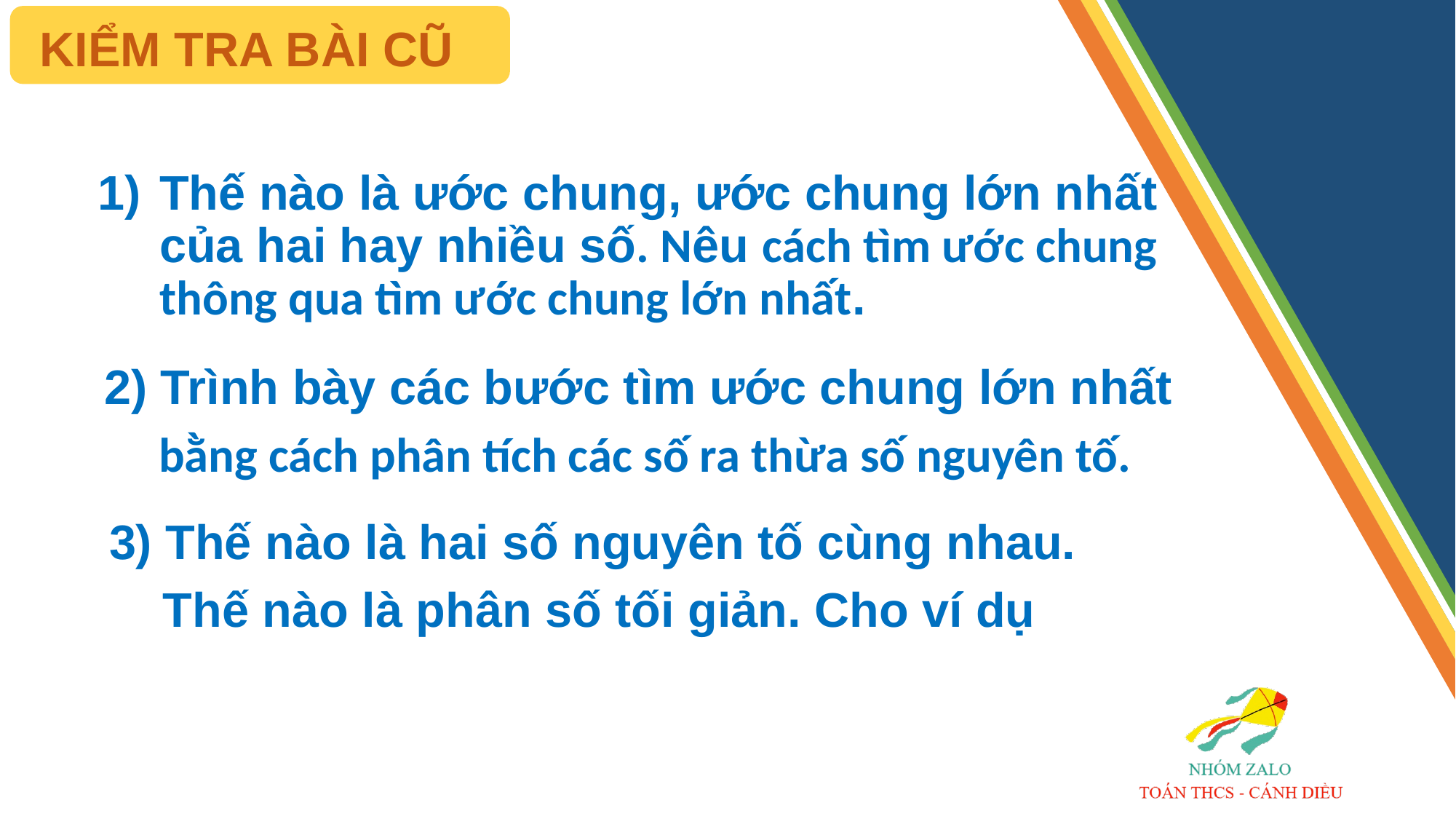

KIỂM TRA BÀI CŨ
Thế nào là ước chung, ước chung lớn nhất của hai hay nhiều số. Nêu cách tìm ước chung thông qua tìm ước chung lớn nhất.

2) Trình bày các bước tìm ước chung lớn nhất
     bằng cách phân tích các số ra thừa số nguyên tố.

3) Thế nào là hai số nguyên tố cùng nhau.
    Thế nào là phân số tối giản. Cho ví dụ